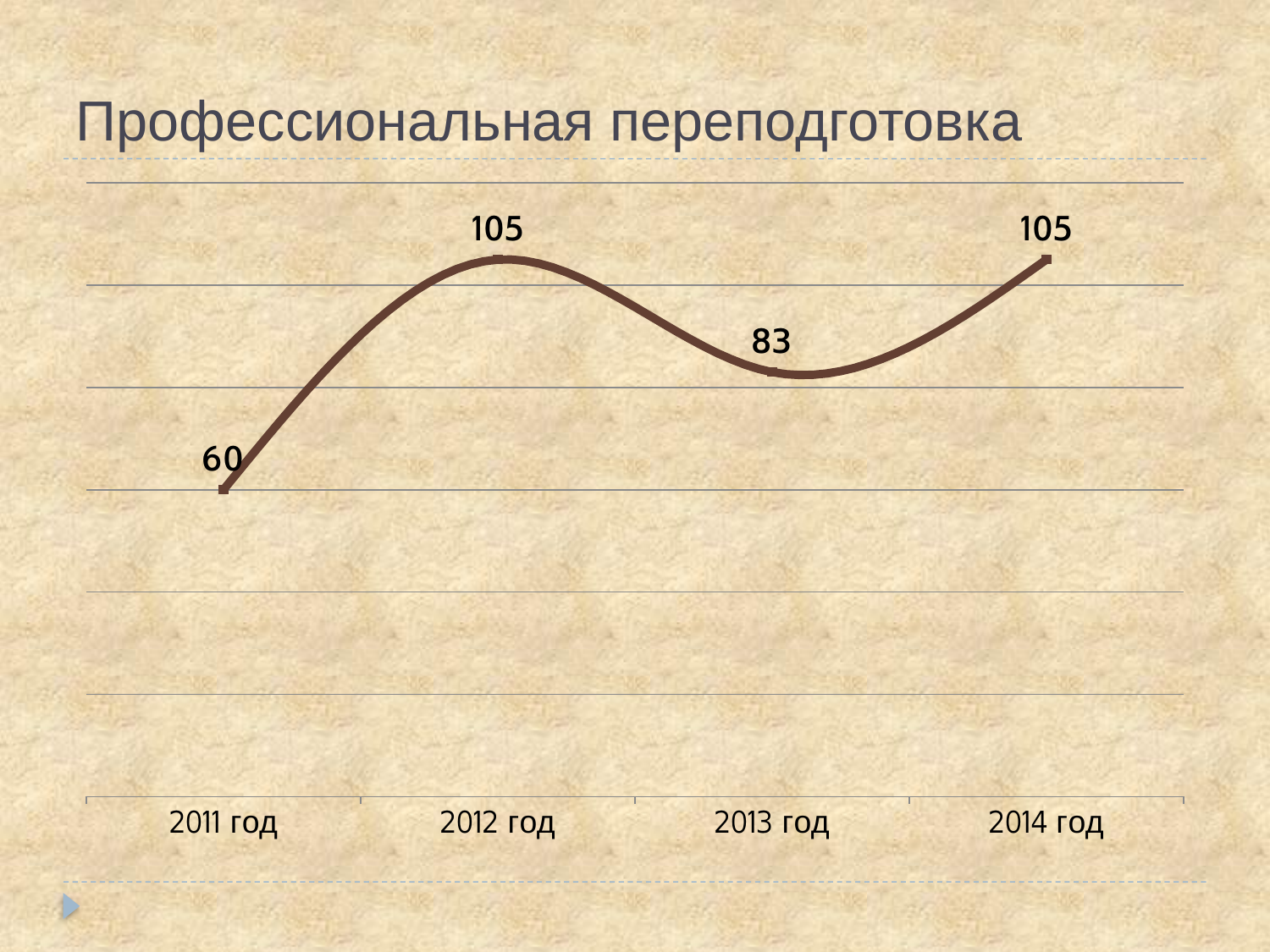

# Профессиональная переподготовка

### Chart

| Category | Ряд 1 |
|---|---|
| 2011 год | 60.0 |
| 2012 год | 105.0 |
| 2013 год | 83.0 |
| 2014 год | 105.0 |